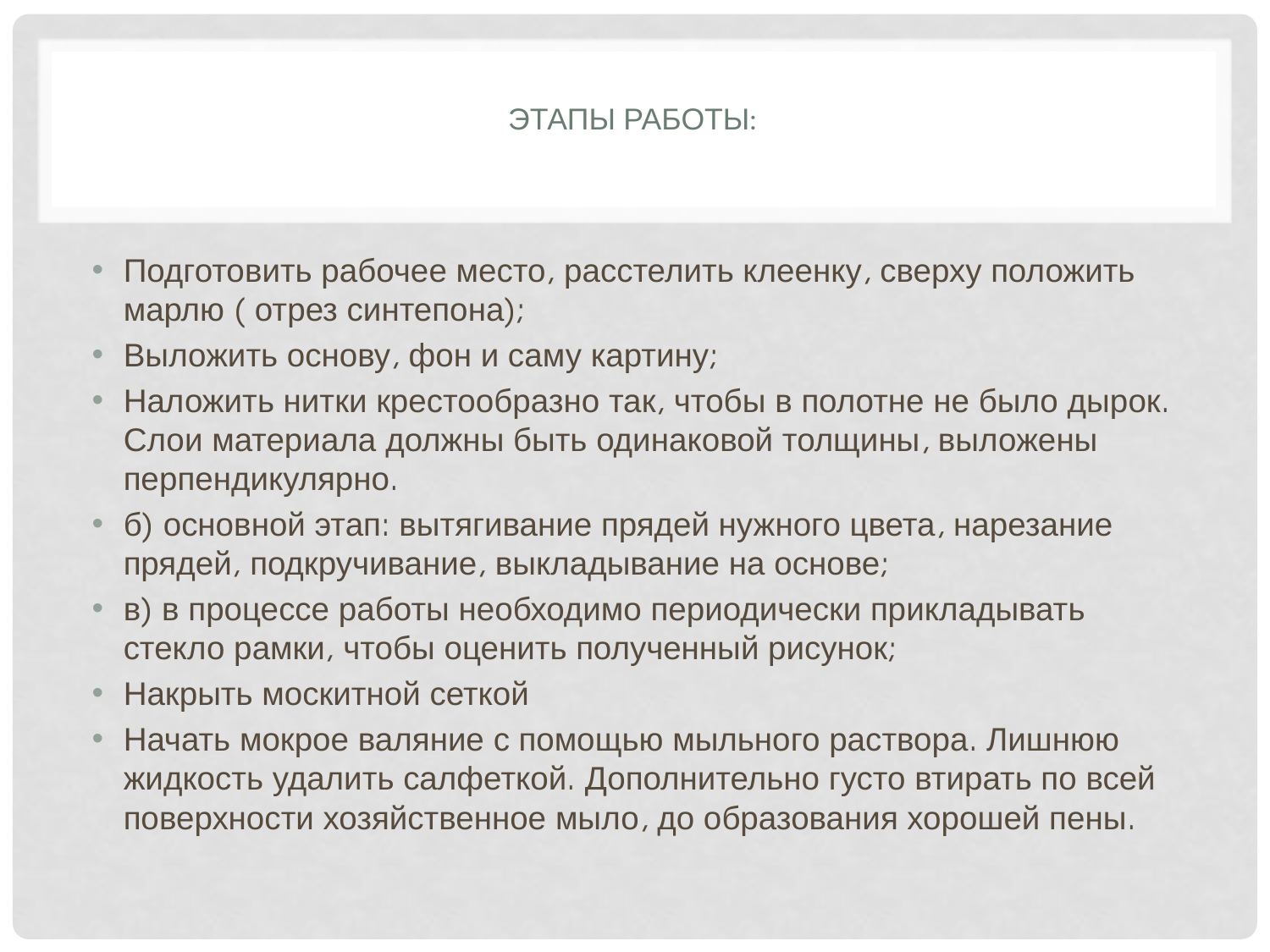

# Этапы работы:
Подготовить рабочее место, расстелить клеенку, сверху положить марлю ( отрез синтепона);
Выложить основу, фон и саму картину;
Наложить нитки крестообразно так, чтобы в полотне не было дырок. Слои материала должны быть одинаковой толщины, выложены перпендикулярно.
б) основной этап: вытягивание прядей нужного цвета, нарезание прядей, подкручивание, выкладывание на основе;
в) в процессе работы необходимо периодически прикладывать стекло рамки, чтобы оценить полученный рисунок;
Накрыть москитной сеткой
Начать мокрое валяние с помощью мыльного раствора. Лишнюю жидкость удалить салфеткой. Дополнительно густо втирать по всей поверхности хозяйственное мыло, до образования хорошей пены.